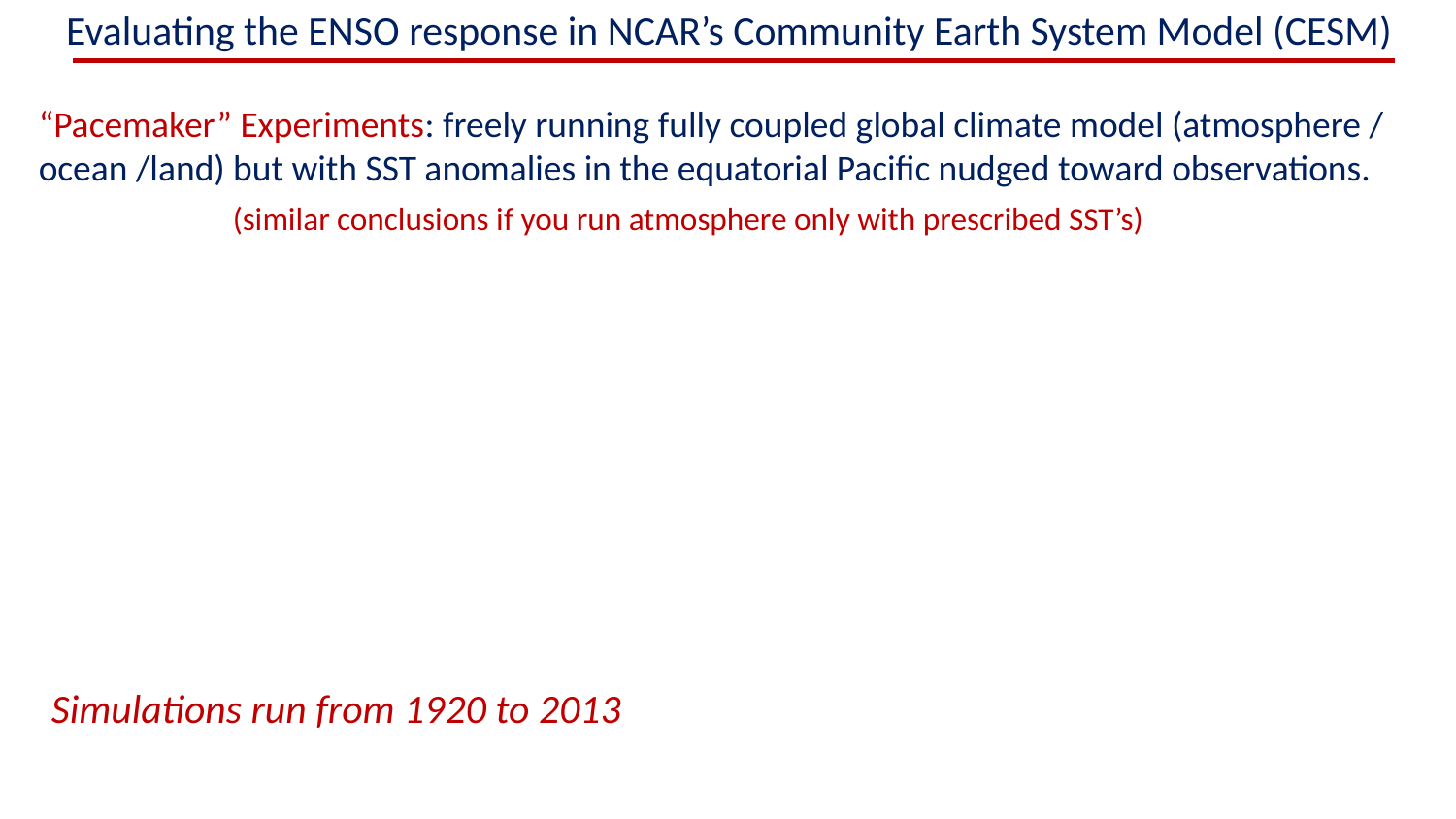

Evaluating the ENSO response in NCAR’s Community Earth System Model (CESM)
“Pacemaker” Experiments: freely running fully coupled global climate model (atmosphere / ocean /land) but with SST anomalies in the equatorial Pacific nudged toward observations.
(similar conclusions if you run atmosphere only with prescribed SST’s)
Simulations run from 1920 to 2013